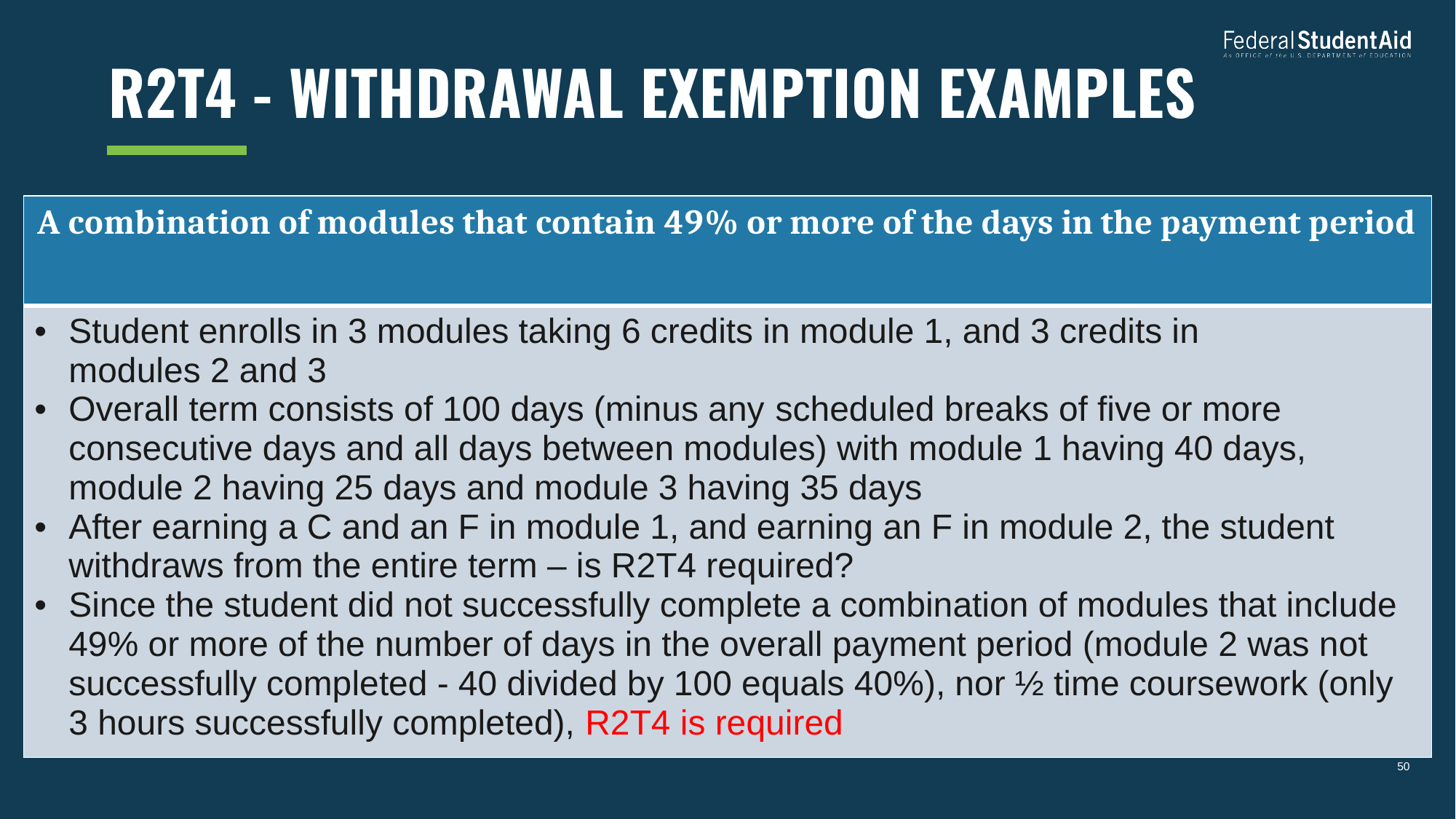

# R2T4 - Withdrawal Exemption examples
| A combination of modules that contain 49% or more of the days in the payment period |
| --- |
| Student enrolls in 3 modules taking 6 credits in module 1, and 3 credits in modules 2 and 3 Overall term consists of 100 days (minus any scheduled breaks of five or more consecutive days and all days between modules) with module 1 having 40 days, module 2 having 25 days and module 3 having 35 days After earning a C and an F in module 1, and earning an F in module 2, the student withdraws from the entire term – is R2T4 required? Since the student did not successfully complete a combination of modules that include 49% or more of the number of days in the overall payment period (module 2 was not successfully completed - 40 divided by 100 equals 40%), nor ½ time coursework (only 3 hours successfully completed), R2T4 is required |
50